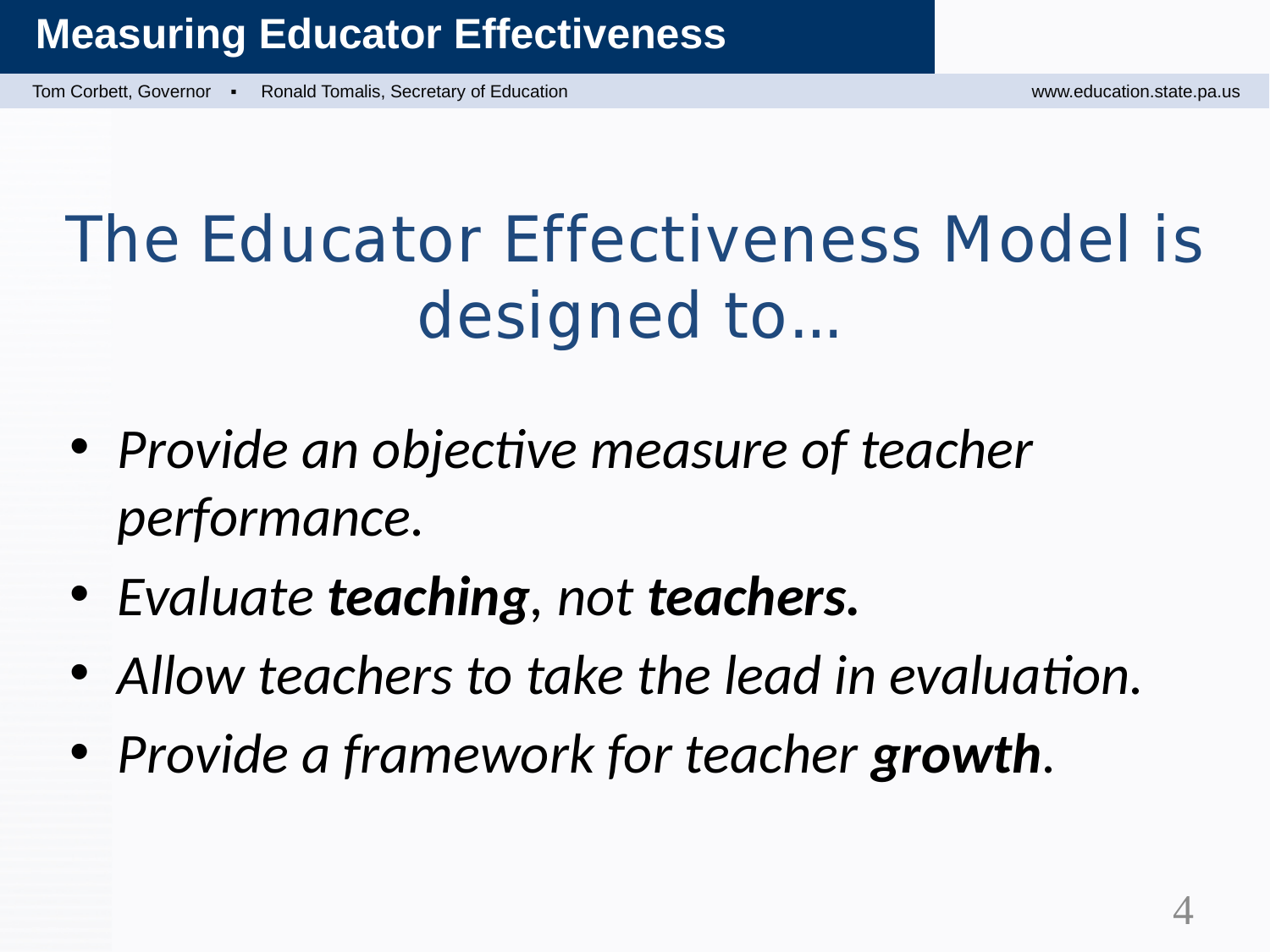

# The Educator Effectiveness Model is designed to…
Provide an objective measure of teacher performance.
Evaluate teaching, not teachers.
Allow teachers to take the lead in evaluation.
Provide a framework for teacher growth.
4